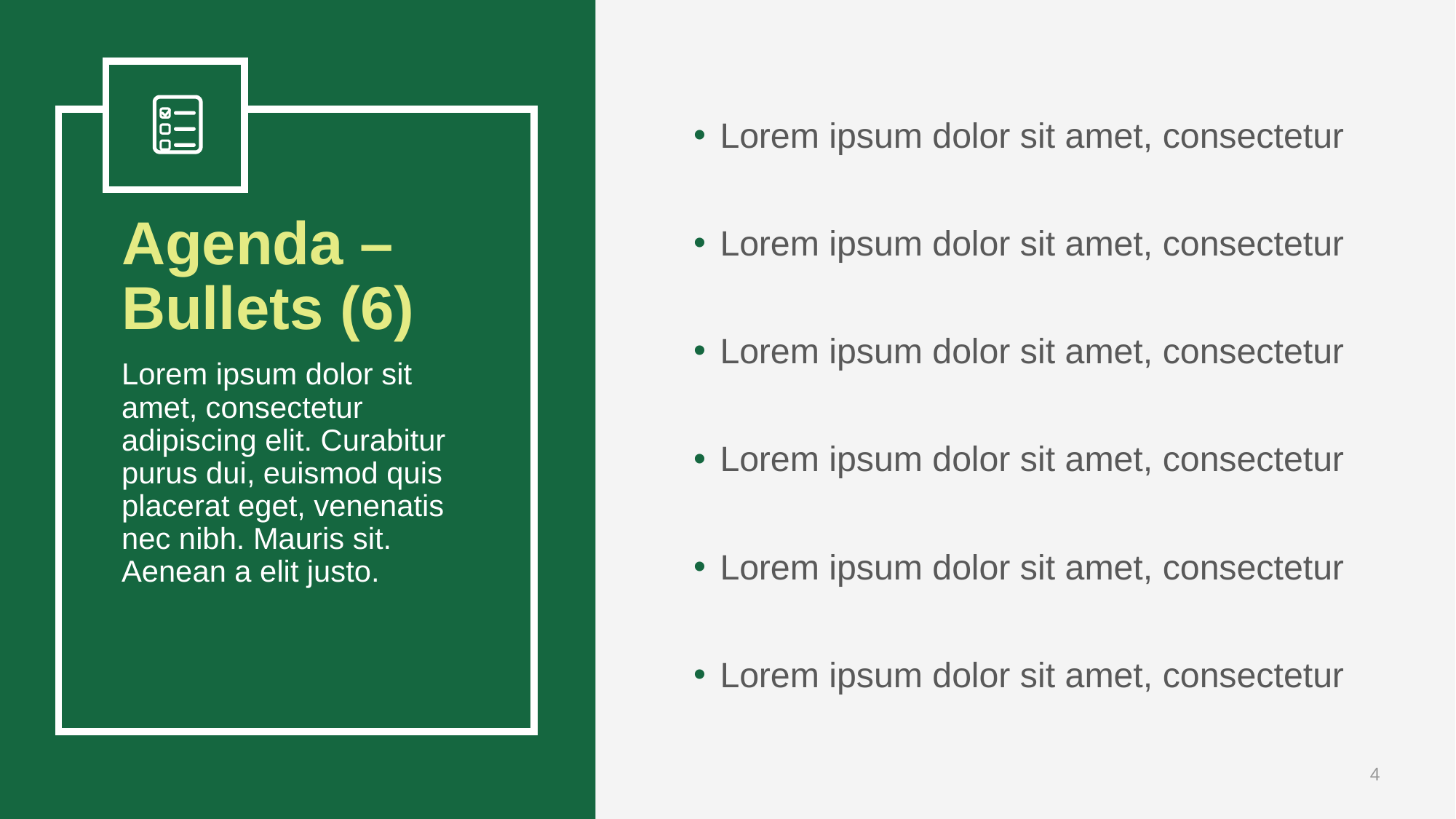

Lorem ipsum dolor sit amet, consectetur
Lorem ipsum dolor sit amet, consectetur
# Agenda – Bullets (6)
Lorem ipsum dolor sit amet, consectetur
Lorem ipsum dolor sit amet, consectetur adipiscing elit. Curabitur purus dui, euismod quis placerat eget, venenatis nec nibh. Mauris sit. Aenean a elit justo.
Lorem ipsum dolor sit amet, consectetur
Lorem ipsum dolor sit amet, consectetur
Lorem ipsum dolor sit amet, consectetur
4